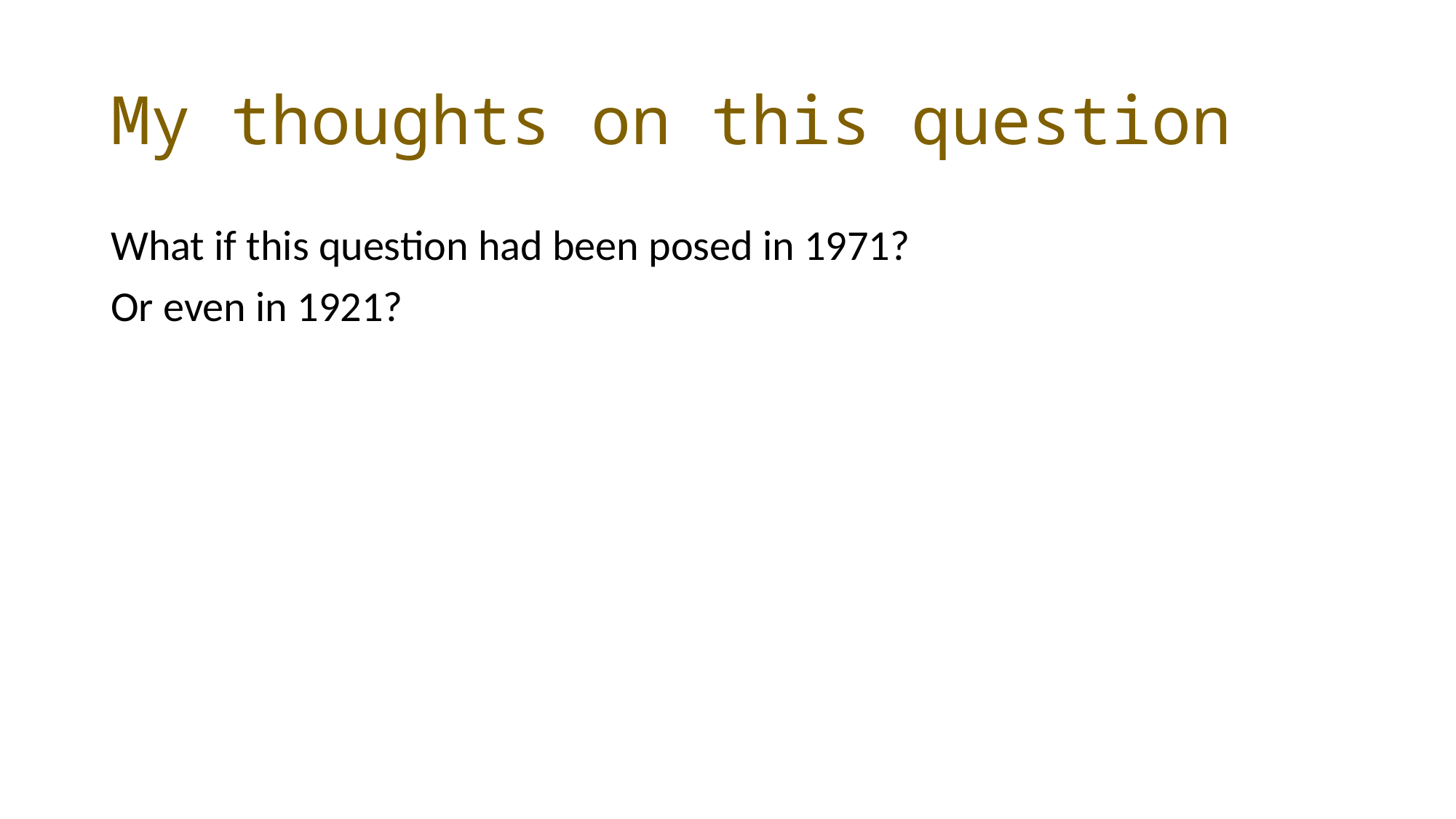

# My thoughts on this question
What if this question had been posed in 1971?
Or even in 1921?